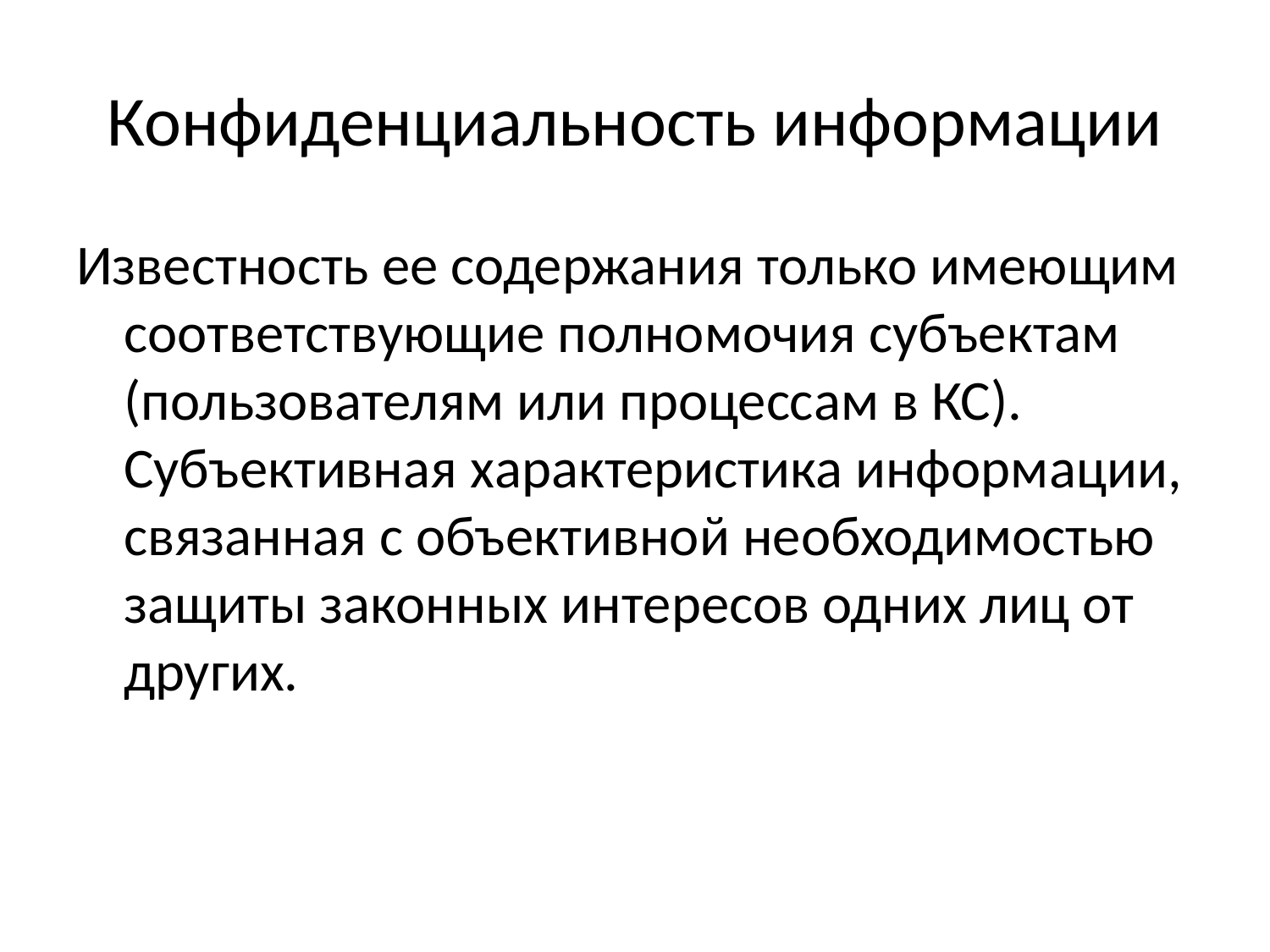

# Конфиденциальность информации
Известность ее содержания только имеющим соответствующие полномочия субъектам (пользователям или процессам в КС). Субъективная характеристика информации, связанная с объективной необходимостью защиты законных интересов одних лиц от других.